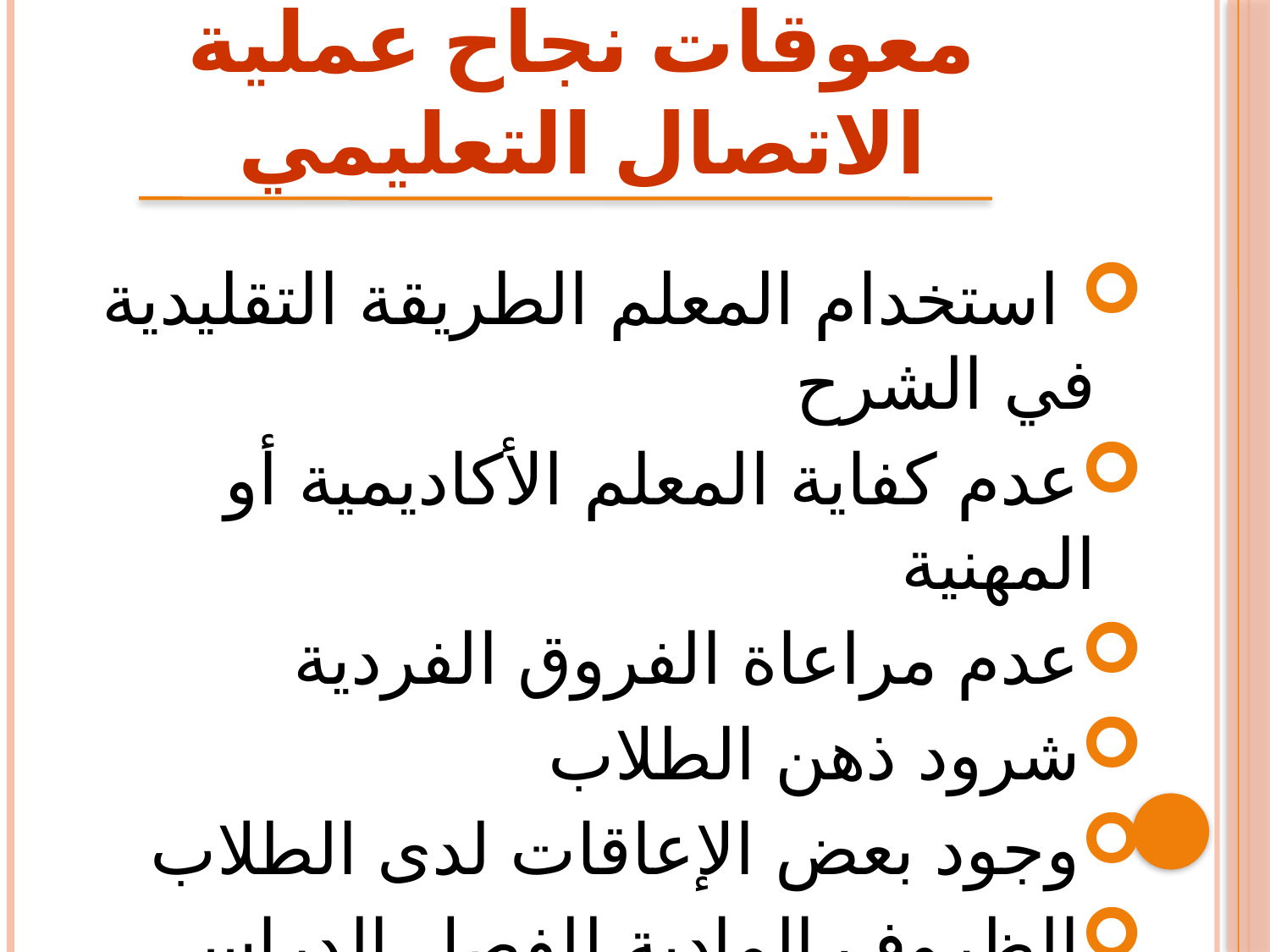

معوقات نجاح عملية الاتصال التعليمي
 استخدام المعلم الطريقة التقليدية في الشرح
عدم كفاية المعلم الأكاديمية أو المهنية
عدم مراعاة الفروق الفردية
شرود ذهن الطلاب
وجود بعض الإعاقات لدى الطلاب
الظروف المادية للفصل الدراسي